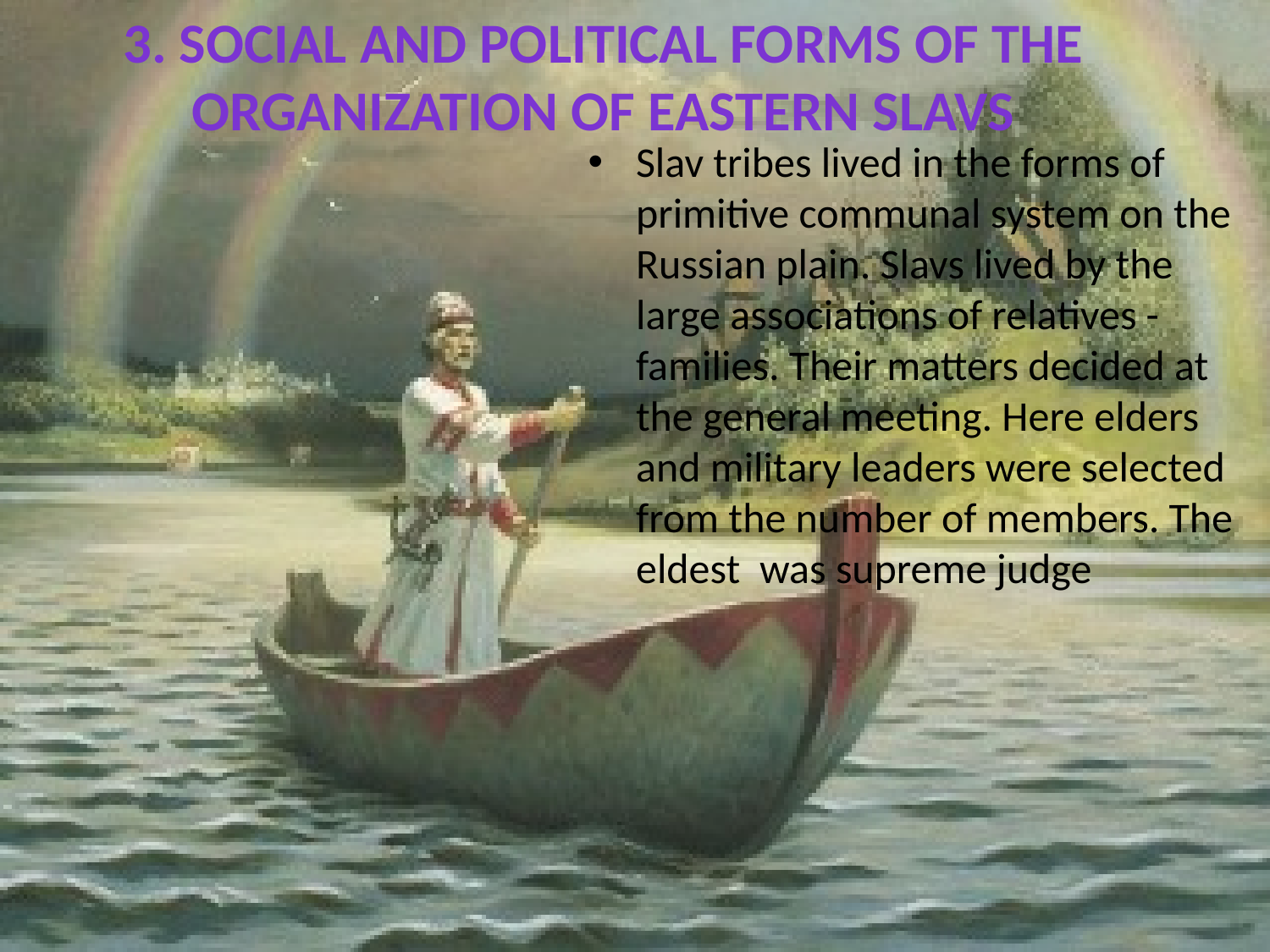

# 3. Social and political forms of the organization of eastern Slavs
Slav tribes lived in the forms of primitive communal system on the Russian plain. Slavs lived by the large associations of relatives - families. Their matters decided at the general meeting. Here elders and military leaders were selected from the number of members. The  eldest  was supreme judge